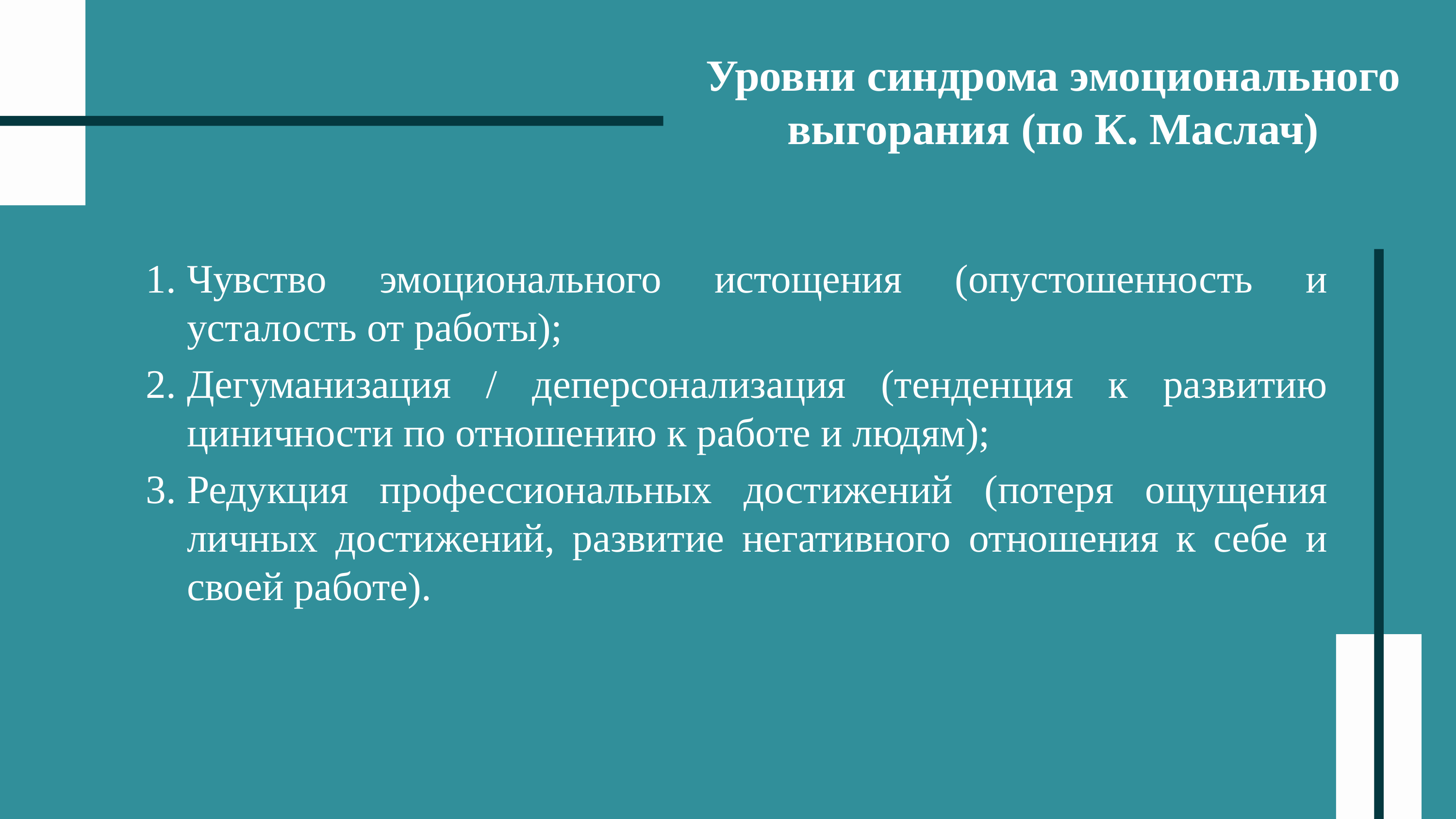

Уровни синдрома эмоционального выгорания (по К. Маслач)

Чувство эмоционального истощения (опустошенность и усталость от работы);
Дегуманизация / деперсонализация (тенденция к развитию циничности по отношению к работе и людям);
Редукция профессиональных достижений (потеря ощущения личных достижений, развитие негативного отношения к себе и своей работе).